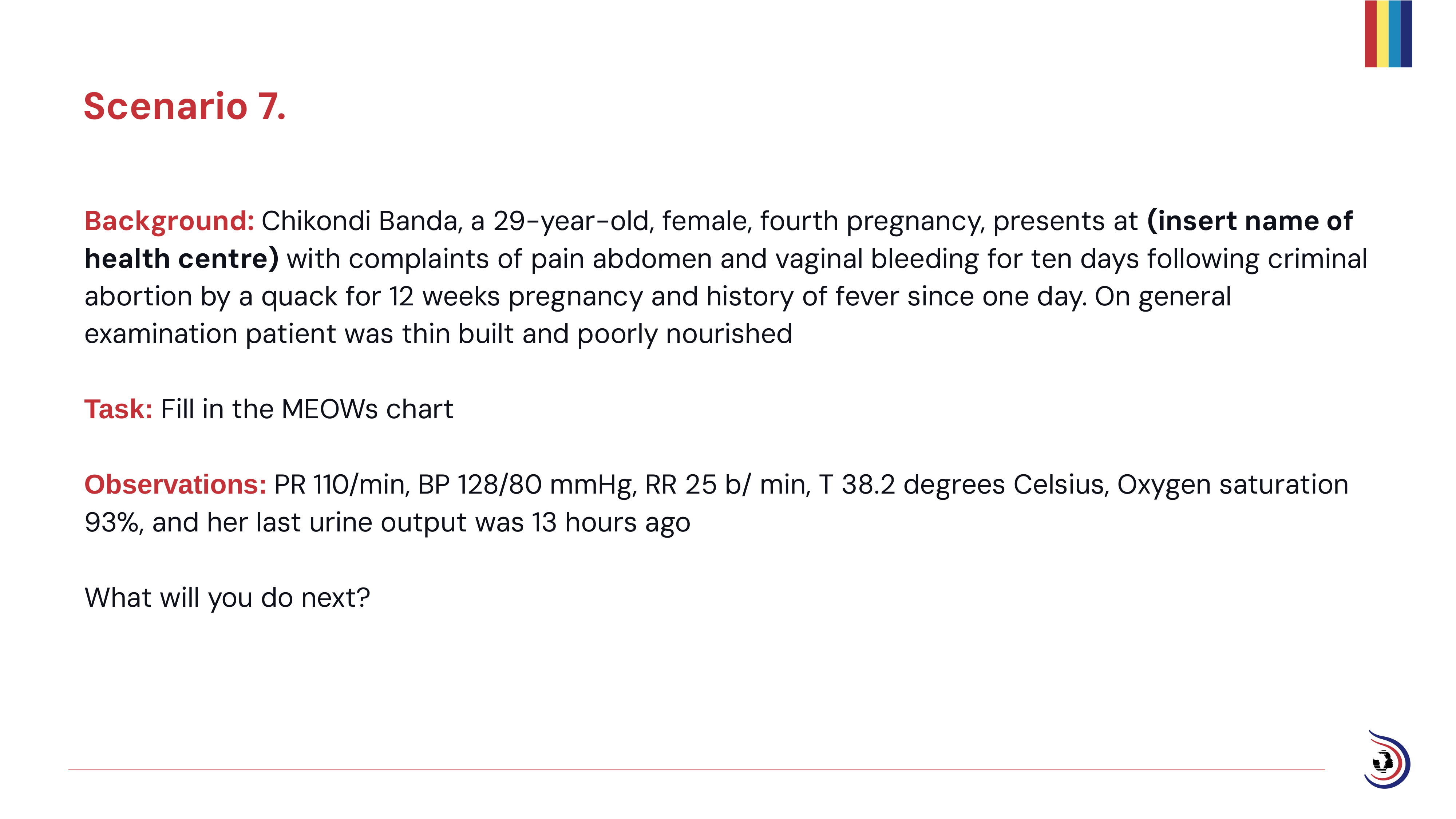

# Scenario 7.
Background: Chikondi Banda, a 29-year-old, female, fourth pregnancy, presents at (insert name of health centre) with complaints of pain abdomen and vaginal bleeding for ten days following criminal abortion by a quack for 12 weeks pregnancy and history of fever since one day. On general examination patient was thin built and poorly nourished

Task: Fill in the MEOWs chart

Observations: PR 110/min, BP 128/80 mmHg, RR 25 b/ min, T 38.2 degrees Celsius, Oxygen saturation 93%, and her last urine output was 13 hours ago

What will you do next?